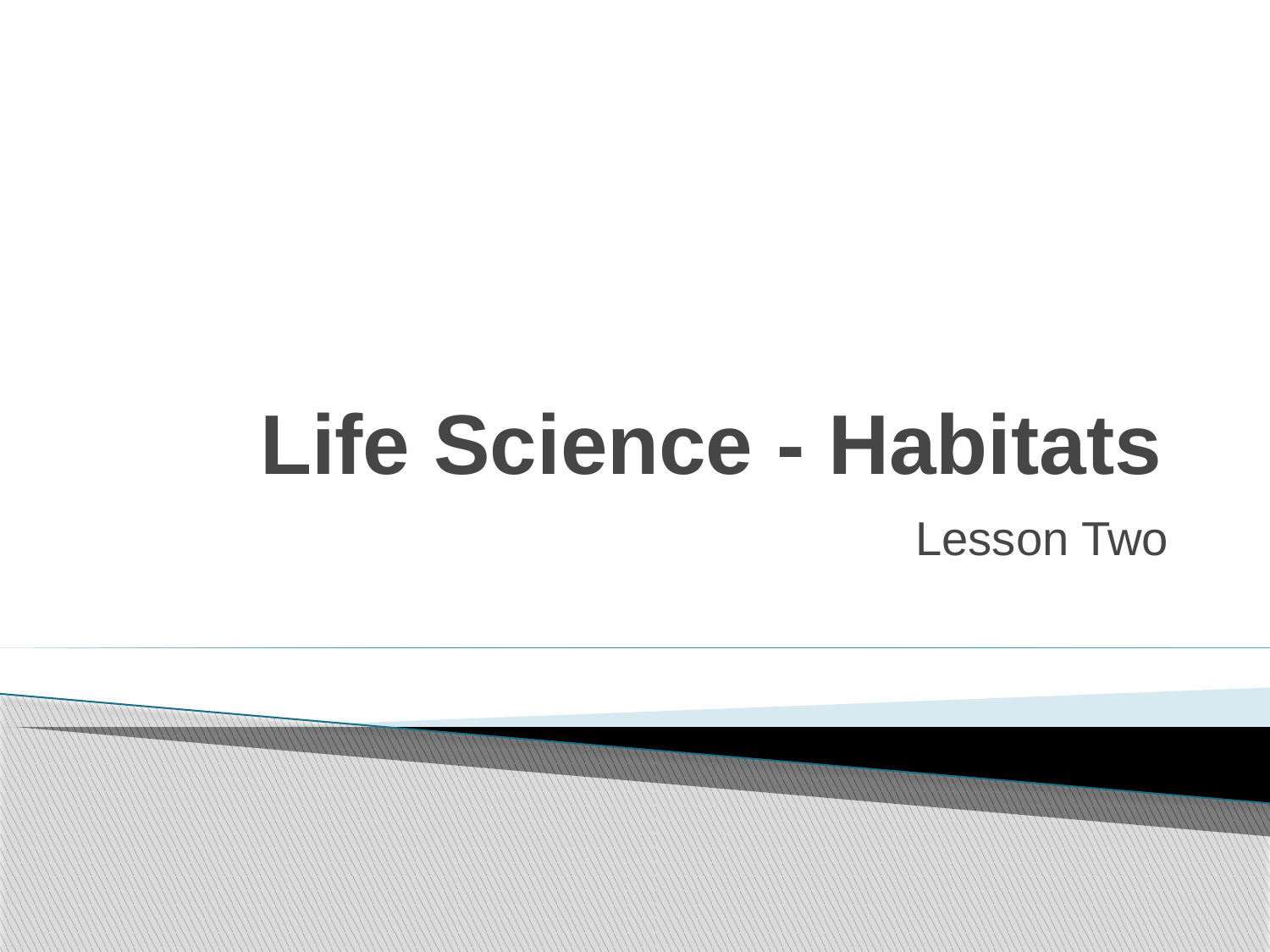

# Life Science - Habitats
Lesson Two